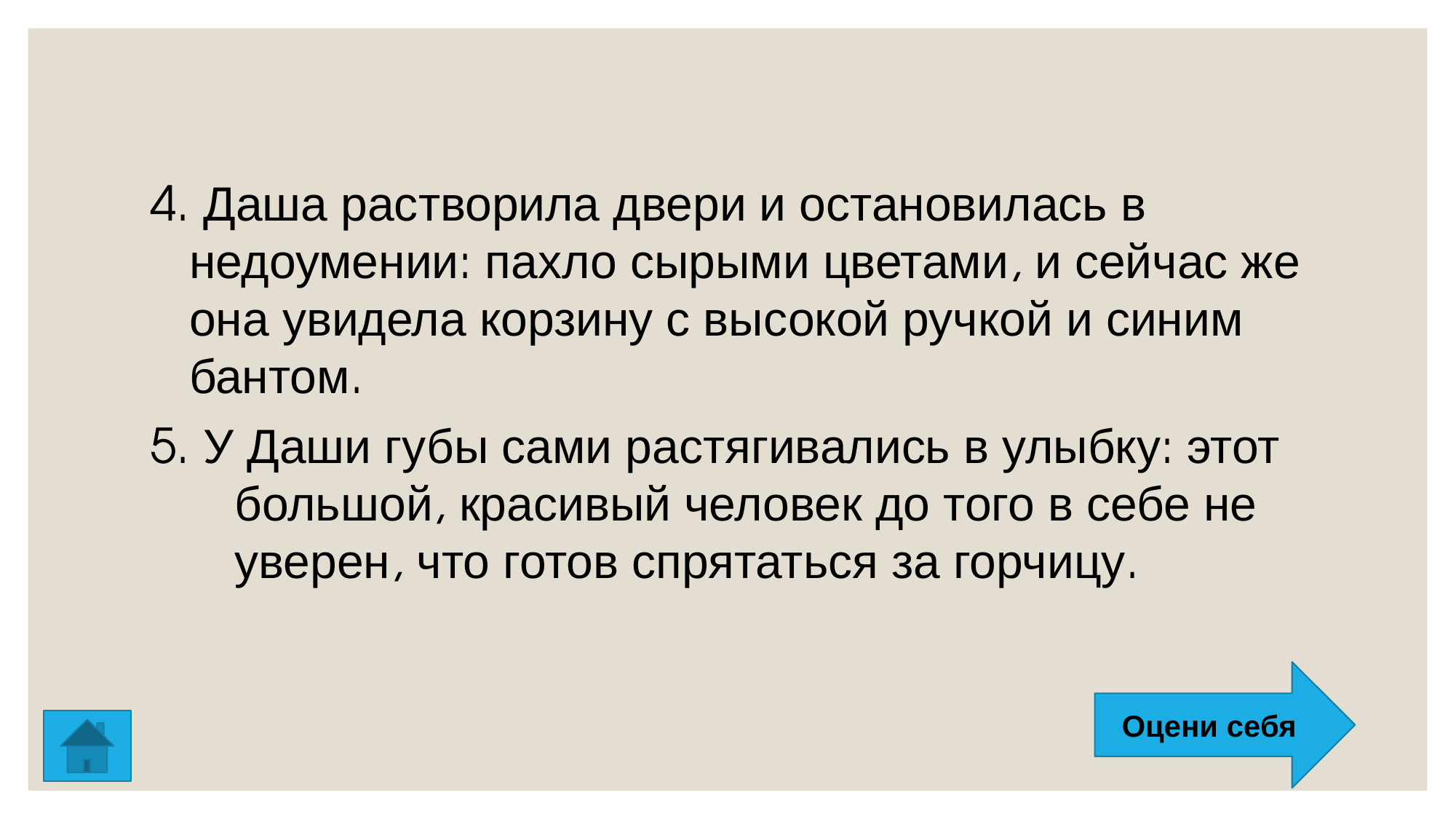

4. Даша растворила двери и остановилась в недоумении: пахло сырыми цветами, и сейчас же она увидела корзину с высокой ручкой и синим бантом.
5. У Даши губы сами растягивались в улыбку: этот большой, красивый человек до того в себе не уверен, что готов спрятаться за горчицу.

Оцени себя